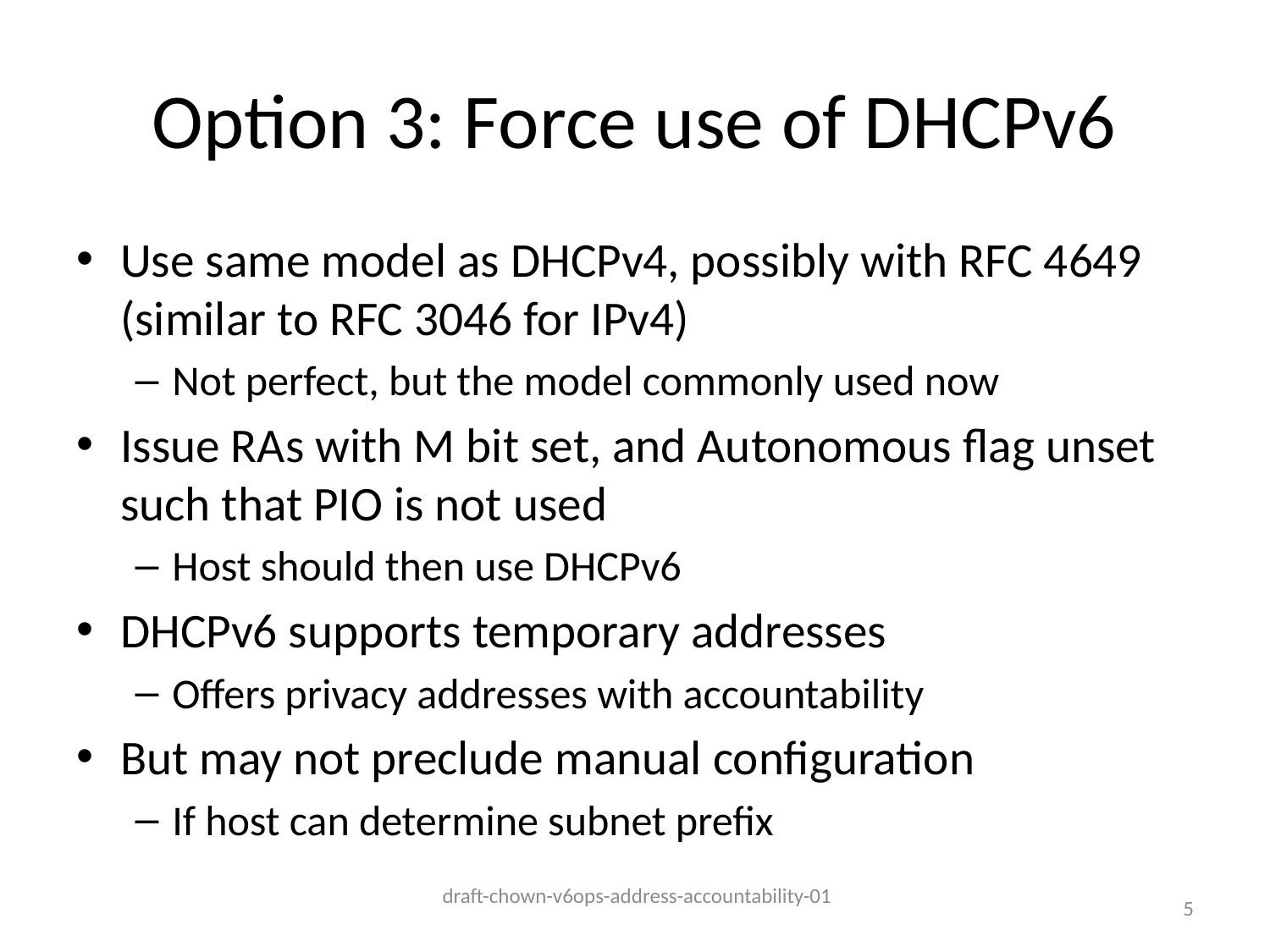

# Option 3: Force use of DHCPv6
Use same model as DHCPv4, possibly with RFC 4649 (similar to RFC 3046 for IPv4)
Not perfect, but the model commonly used now
Issue RAs with M bit set, and Autonomous flag unset such that PIO is not used
Host should then use DHCPv6
DHCPv6 supports temporary addresses
Offers privacy addresses with accountability
But may not preclude manual configuration
If host can determine subnet prefix
draft-chown-v6ops-address-accountability-01

5